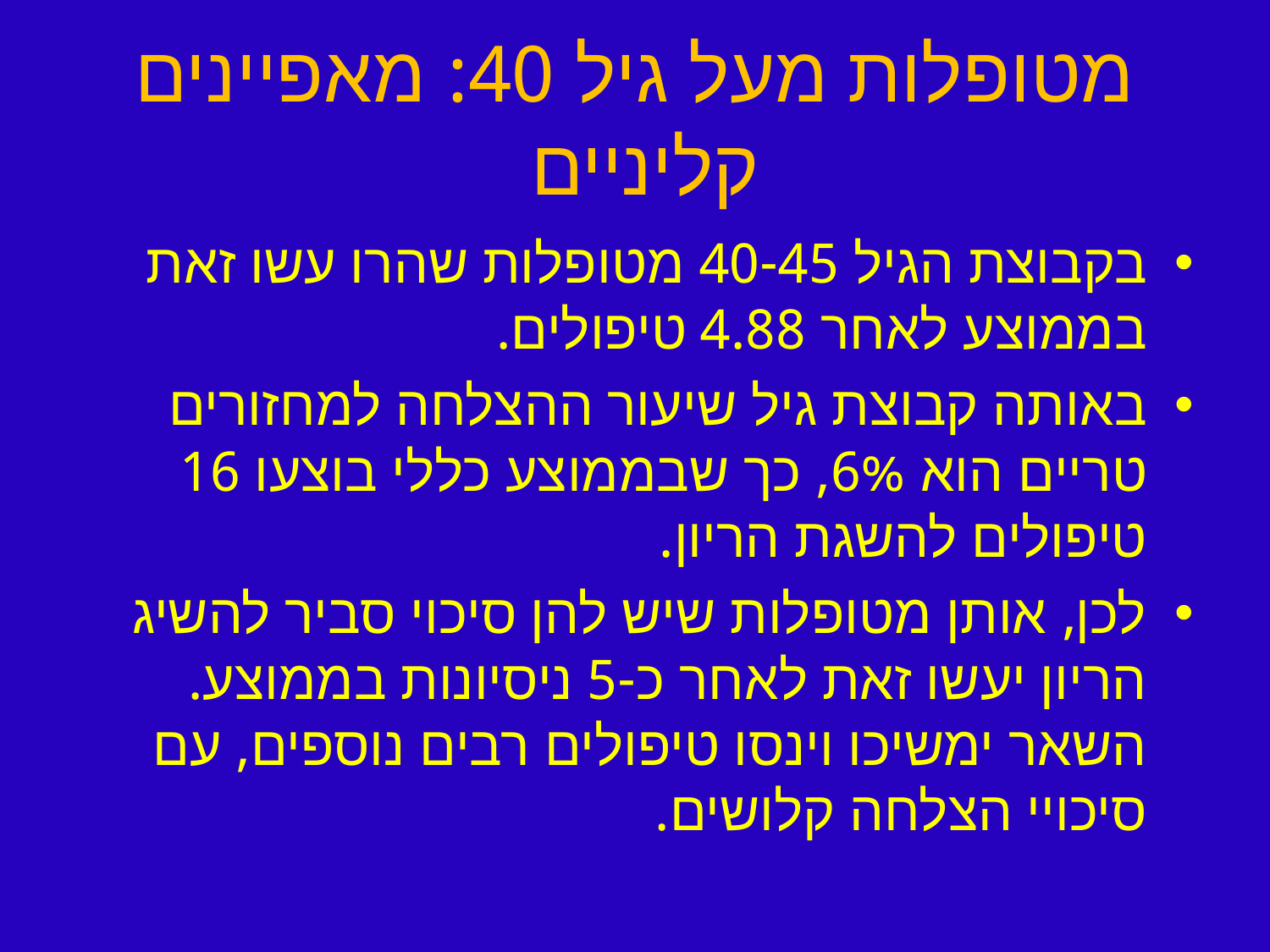

# מטופלות מעל גיל 40: מאפיינים קליניים
בקבוצת הגיל 40-45 מטופלות שהרו עשו זאת בממוצע לאחר 4.88 טיפולים.
באותה קבוצת גיל שיעור ההצלחה למחזורים טריים הוא 6%, כך שבממוצע כללי בוצעו 16 טיפולים להשגת הריון.
לכן, אותן מטופלות שיש להן סיכוי סביר להשיג הריון יעשו זאת לאחר כ-5 ניסיונות בממוצע. השאר ימשיכו וינסו טיפולים רבים נוספים, עם סיכויי הצלחה קלושים.